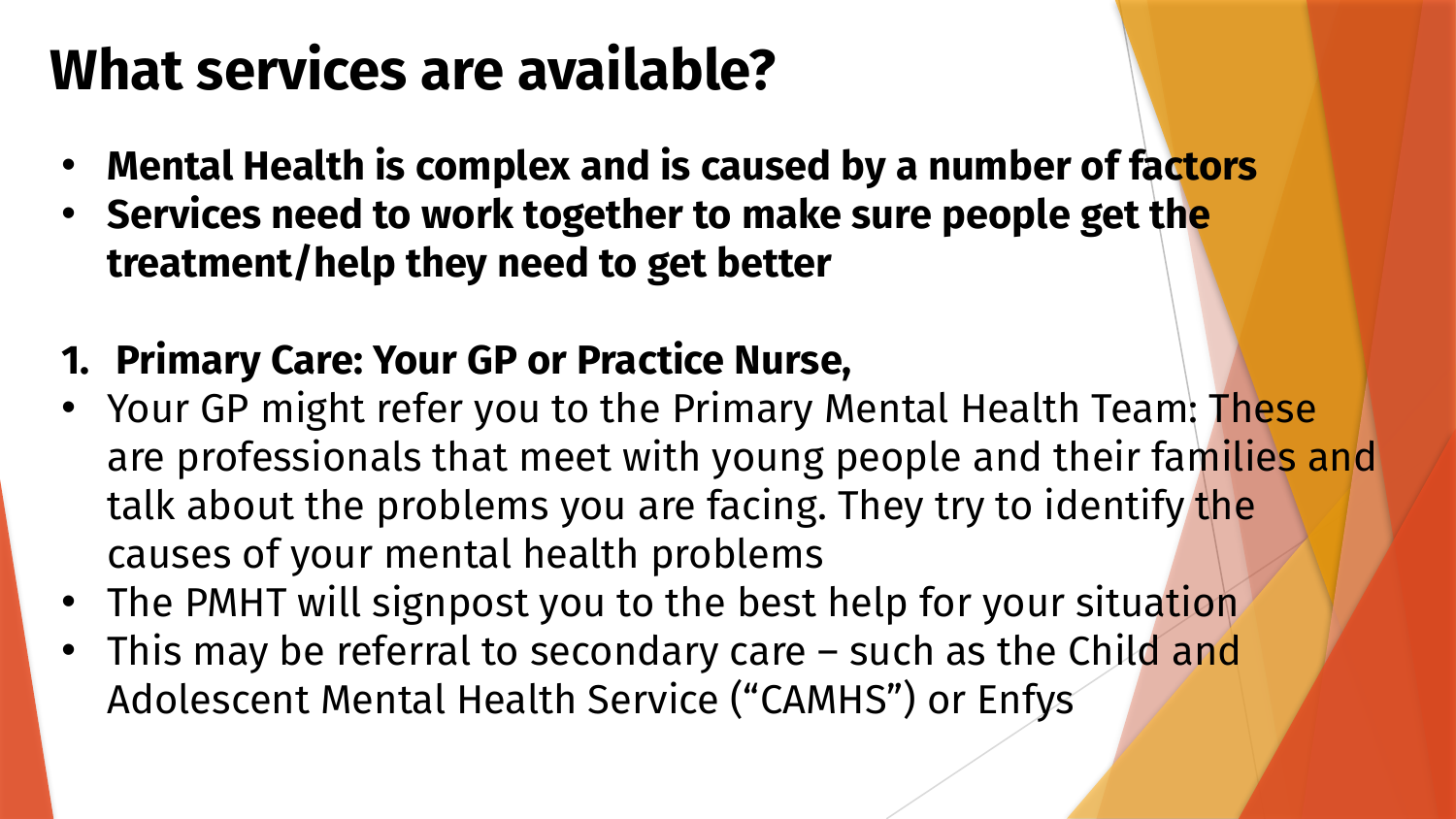

What services are available?
Mental Health is complex and is caused by a number of factors
Services need to work together to make sure people get the treatment/help they need to get better

Primary Care: Your GP or Practice Nurse,
Your GP might refer you to the Primary Mental Health Team: These are professionals that meet with young people and their families and talk about the problems you are facing. They try to identify the causes of your mental health problems
The PMHT will signpost you to the best help for your situation
This may be referral to secondary care – such as the Child and Adolescent Mental Health Service (“CAMHS”) or Enfys